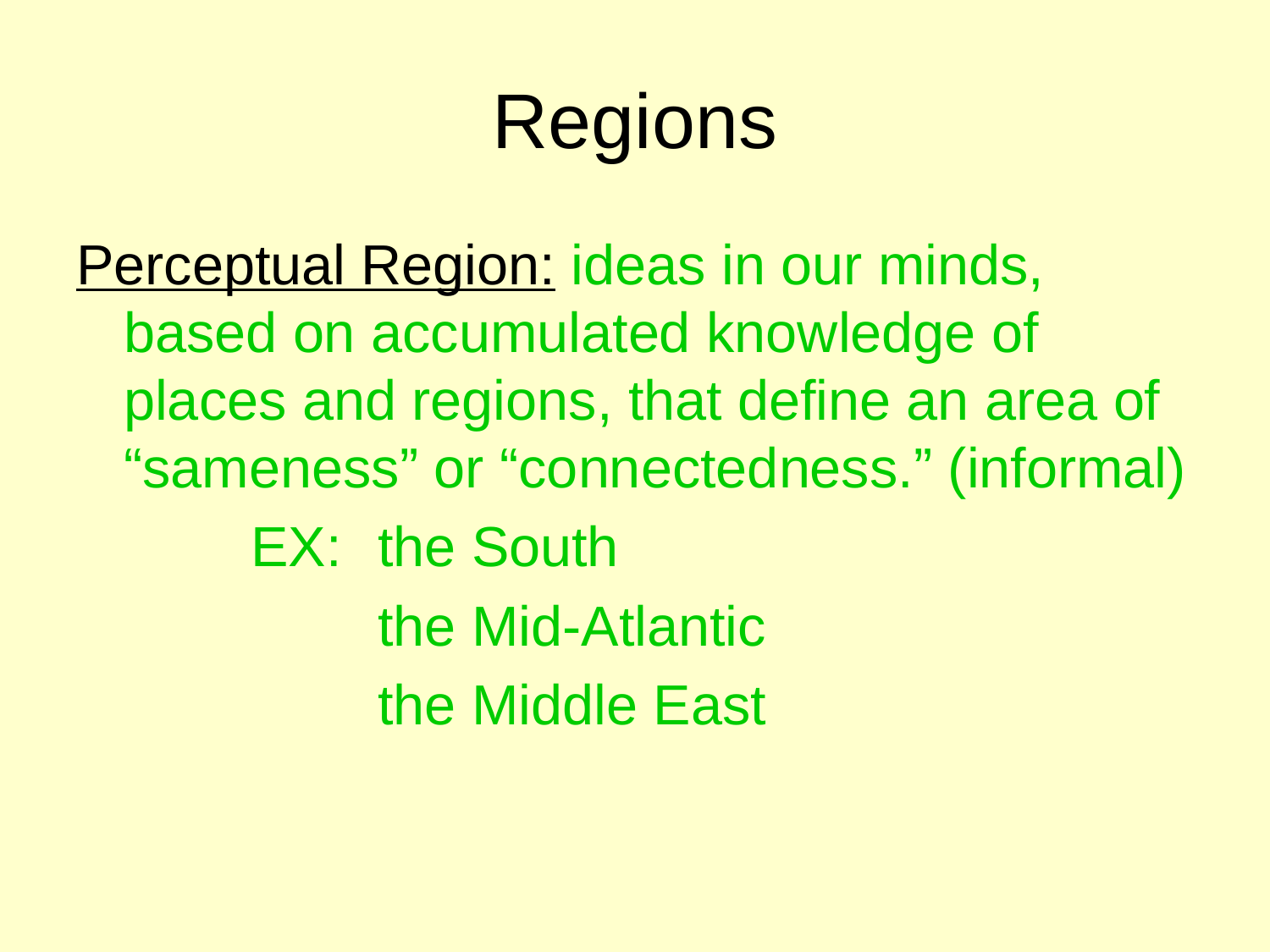

# Regions
Perceptual Region: ideas in our minds, based on accumulated knowledge of places and regions, that define an area of “sameness” or “connectedness.” (informal)
		EX: 	the South
			the Mid-Atlantic
			the Middle East